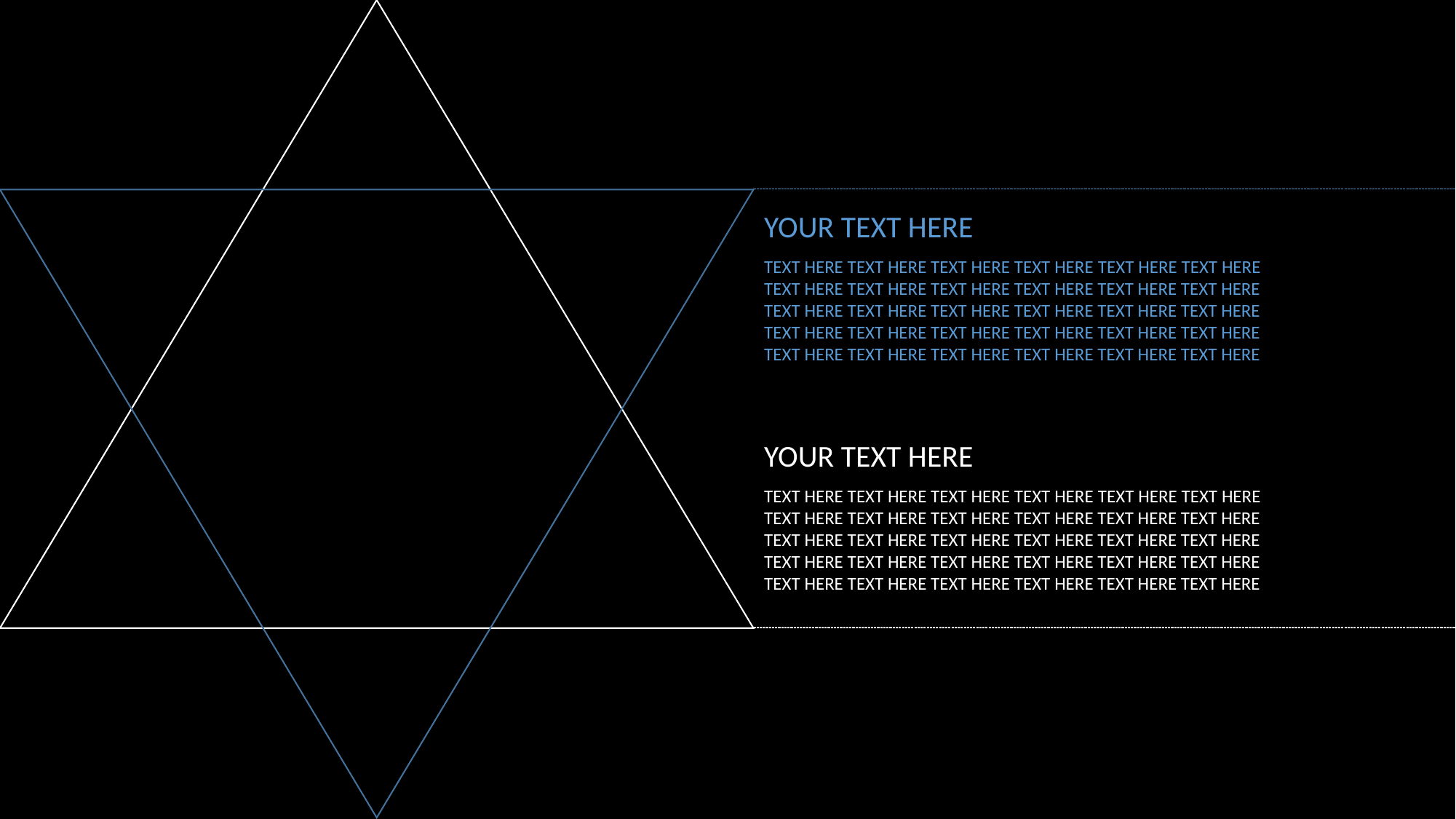

YOUR TEXT HERE
TEXT HERE TEXT HERE TEXT HERE TEXT HERE TEXT HERE TEXT HERE
TEXT HERE TEXT HERE TEXT HERE TEXT HERE TEXT HERE TEXT HERE
TEXT HERE TEXT HERE TEXT HERE TEXT HERE TEXT HERE TEXT HERE
TEXT HERE TEXT HERE TEXT HERE TEXT HERE TEXT HERE TEXT HERE
TEXT HERE TEXT HERE TEXT HERE TEXT HERE TEXT HERE TEXT HERE
YOUR TEXT HERE
TEXT HERE TEXT HERE TEXT HERE TEXT HERE TEXT HERE TEXT HERE
TEXT HERE TEXT HERE TEXT HERE TEXT HERE TEXT HERE TEXT HERE
TEXT HERE TEXT HERE TEXT HERE TEXT HERE TEXT HERE TEXT HERE
TEXT HERE TEXT HERE TEXT HERE TEXT HERE TEXT HERE TEXT HERE
TEXT HERE TEXT HERE TEXT HERE TEXT HERE TEXT HERE TEXT HERE